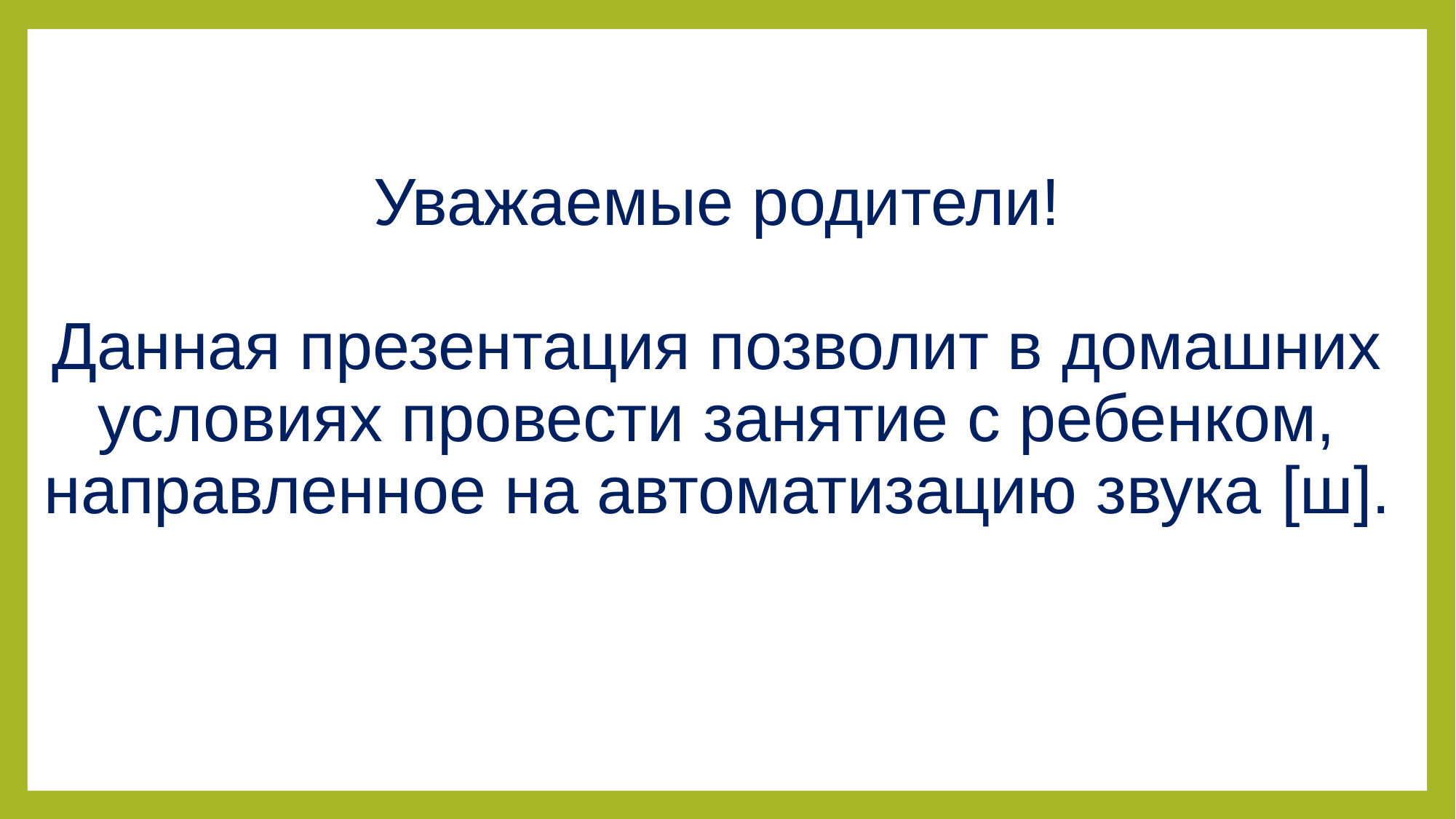

# Уважаемые родители! Данная презентация позволит в домашних условиях провести занятие с ребенком, направленное на автоматизацию звука [ш].